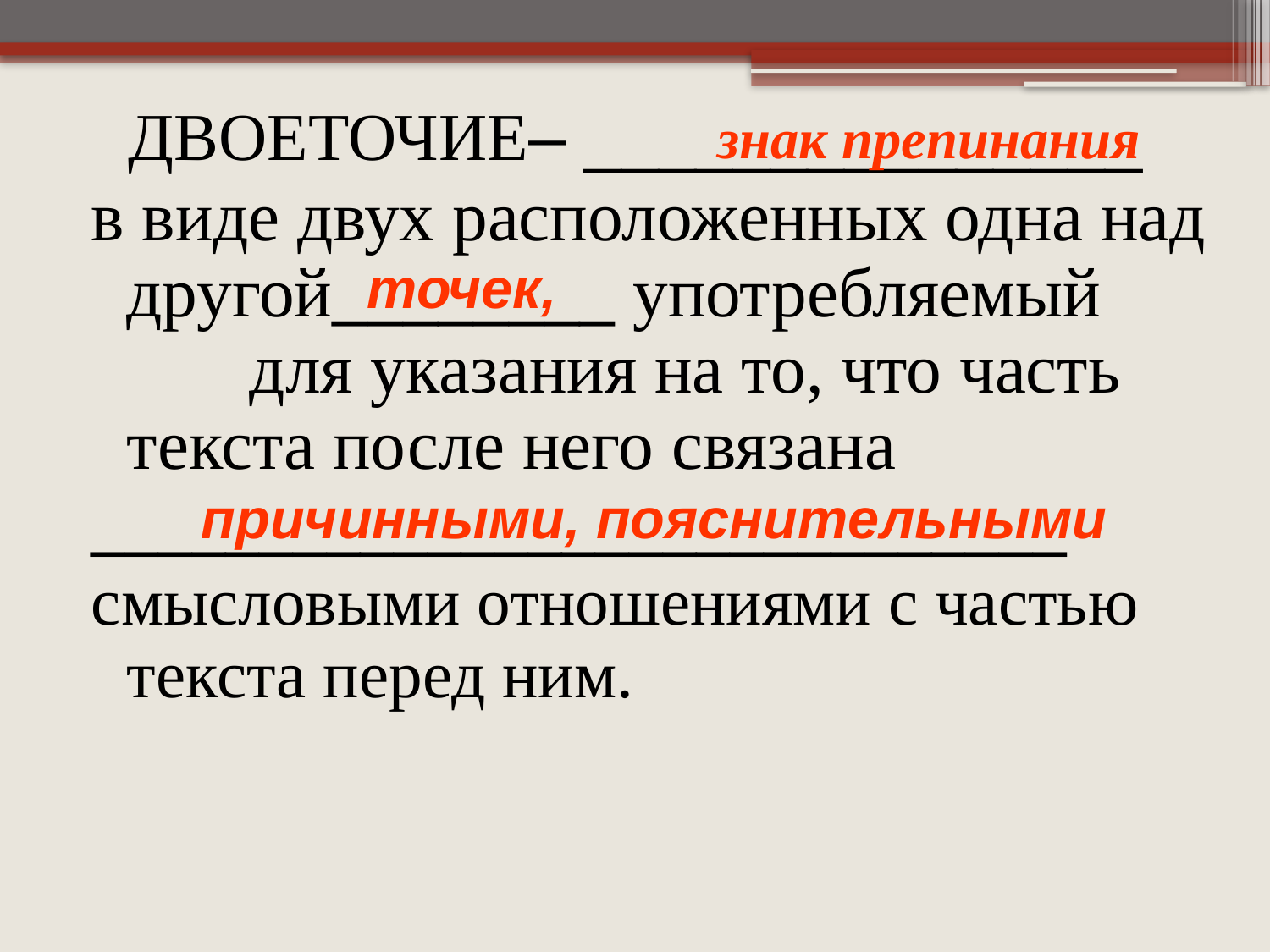

знак препинания
  ДВОЕТОЧИЕ– _______________
в виде двух расположенных одна над другой________ употребляемый              для указания на то, что часть текста после него связана
_____________________________
смысловыми отношениями с частью текста перед ним.
точек,
      причинными, пояснительными